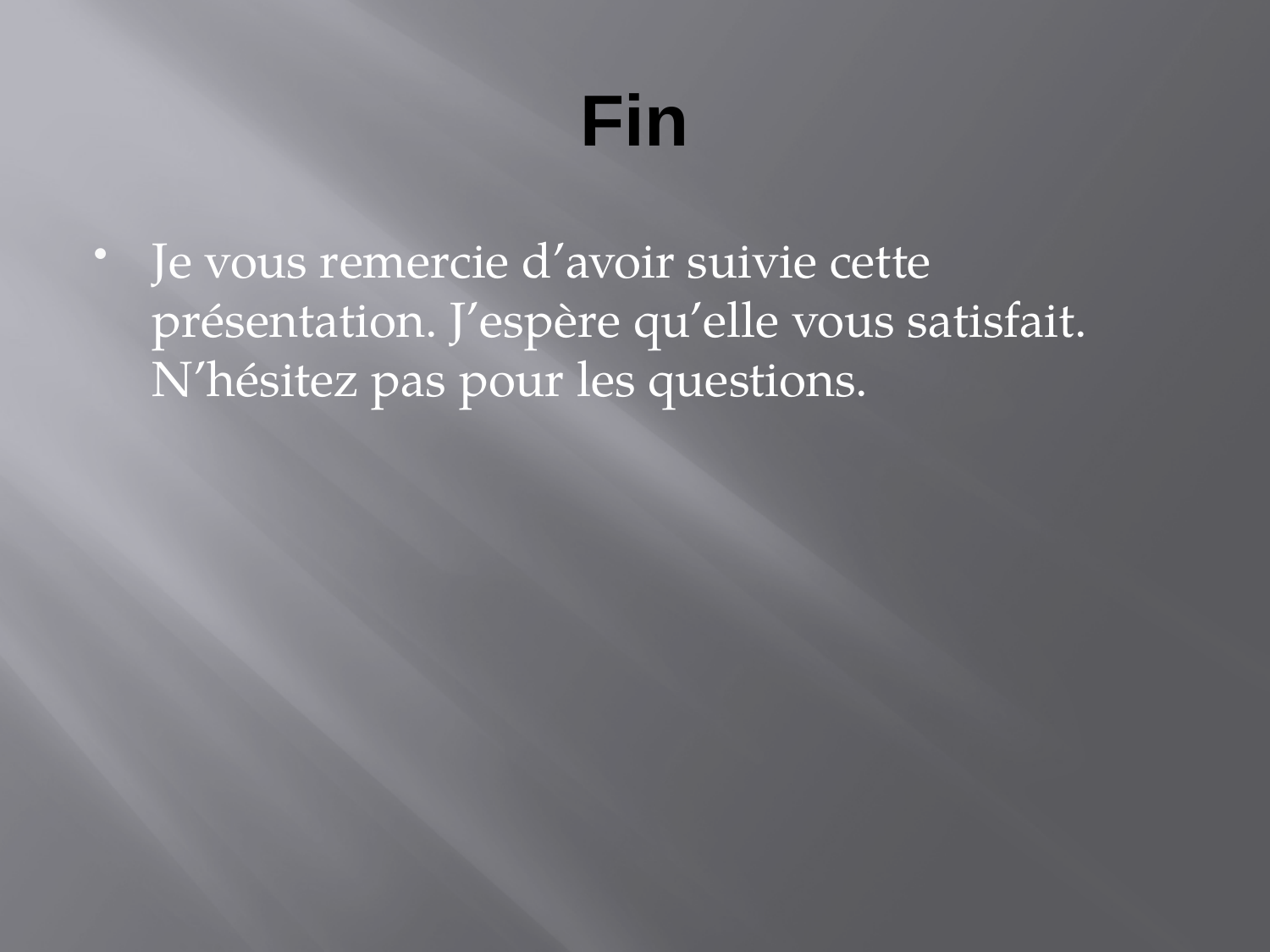

# Fin
Je vous remercie d’avoir suivie cette présentation. J’espère qu’elle vous satisfait. N’hésitez pas pour les questions.